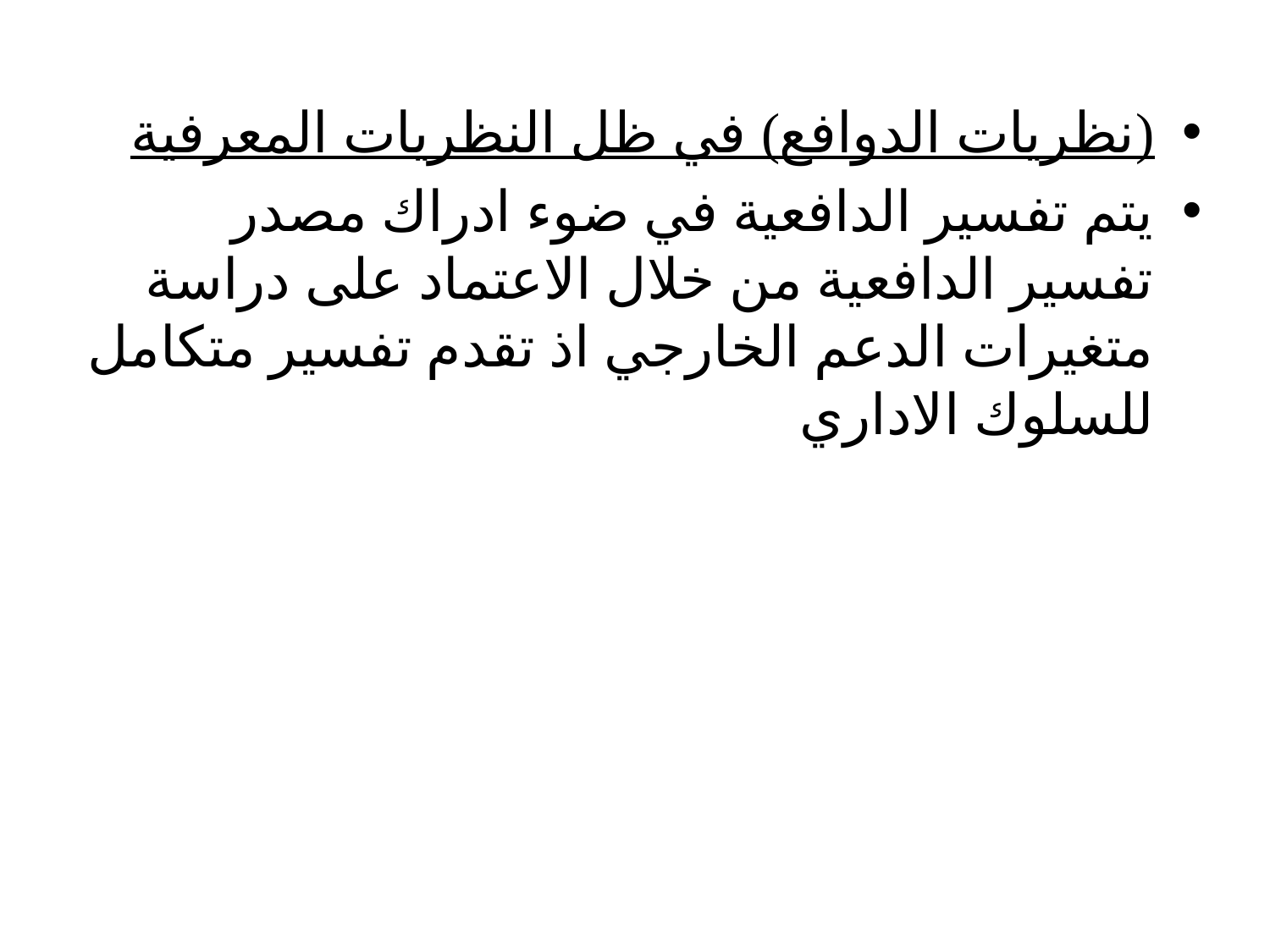

(نظريات الدوافع) في ظل النظريات المعرفية
يتم تفسير الدافعية في ضوء ادراك مصدر تفسير الدافعية من خلال الاعتماد على دراسة متغيرات الدعم الخارجي اذ تقدم تفسير متكامل للسلوك الاداري